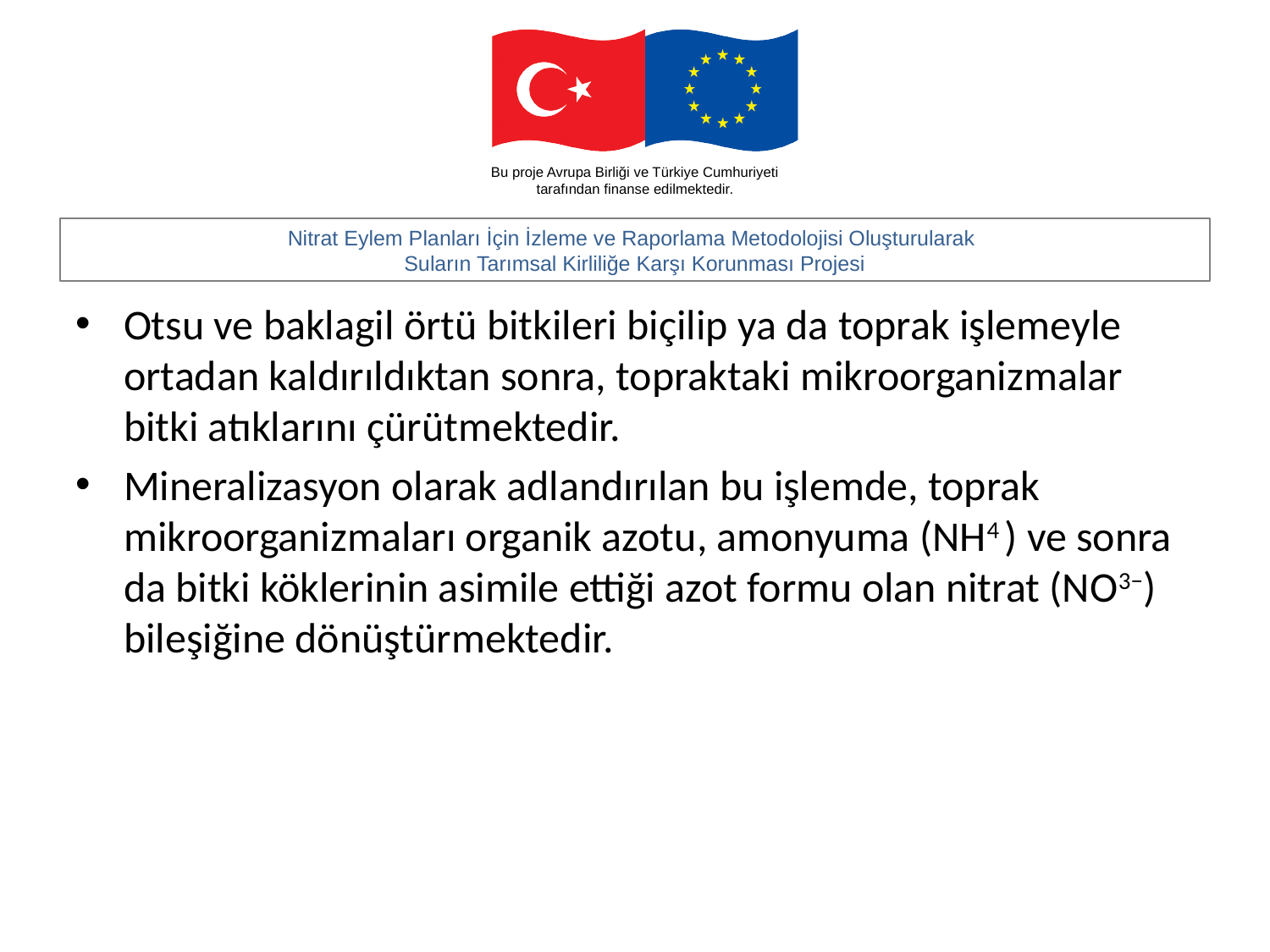

#
Otsu ve baklagil örtü bitkileri biçilip ya da toprak işlemeyle ortadan kaldırıldıktan sonra, topraktaki mikroorganizmalar bitki atıklarını çürütmektedir.
Mineralizasyon olarak adlandırılan bu işlemde, toprak mikroorganizmaları organik azotu, amonyuma (NH4 ) ve sonra da bitki köklerinin asimile ettiği azot formu olan nitrat (NO3−) bileşiğine dönüştürmektedir.